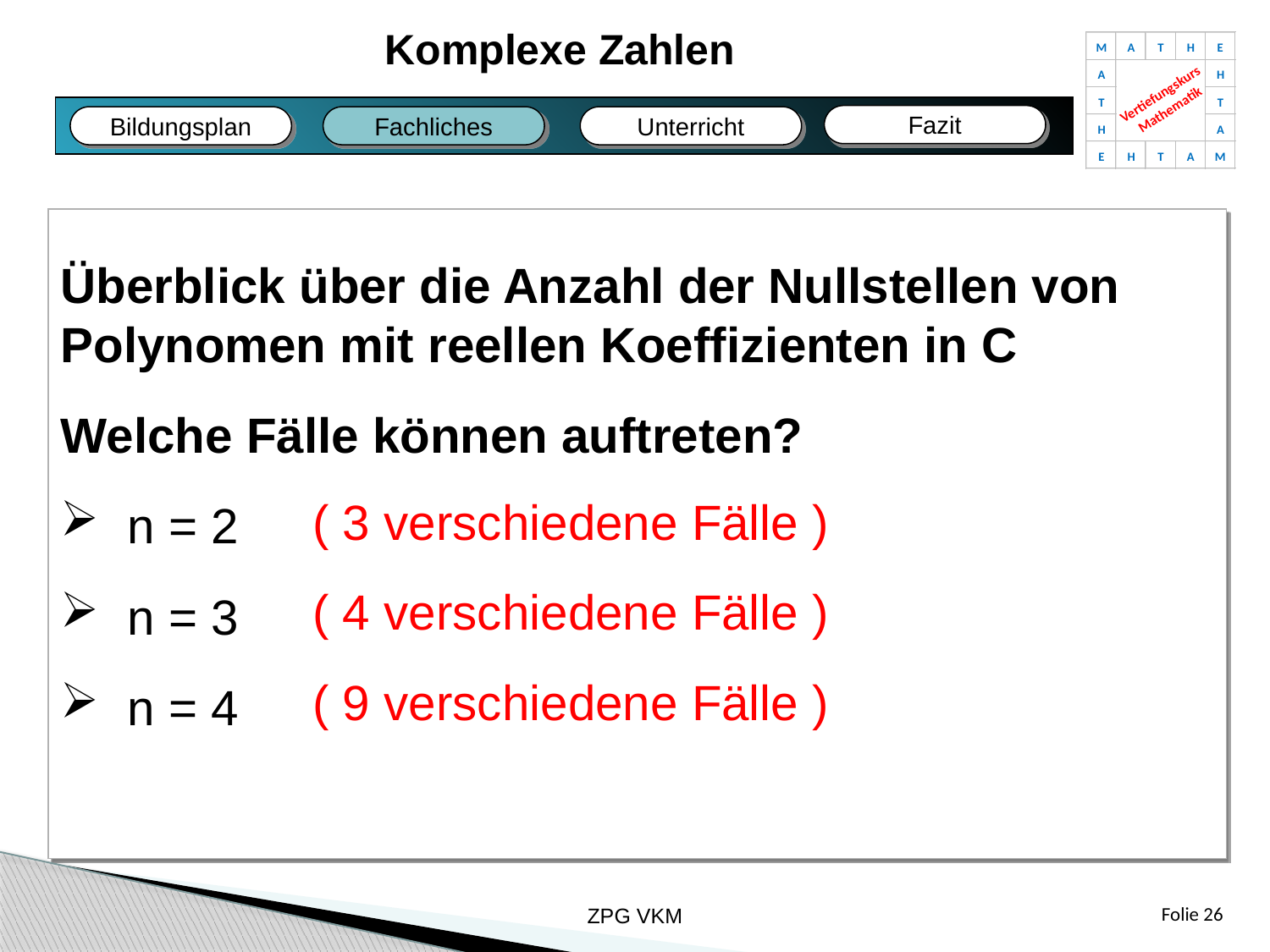

Komplexe Zahlen

M
A
T
H
E

A
H
Vertiefungskurs
Mathematik

T
T

H
A

E
H
T
A
M

Fazit
Fachliches
Bildungsplan
Unterricht
Fazit
Bildungsplan
Fachliches
Unterricht
Überblick über die Anzahl der Nullstellen von
Polynomen mit reellen Koeffizienten in C
Welche Fälle können auftreten?
  n = 2
  n = 3
  n = 4

( 3 verschiedene Fälle )
( 4 verschiedene Fälle )
( 9 verschiedene Fälle )

ZPG VKM
Folie 26